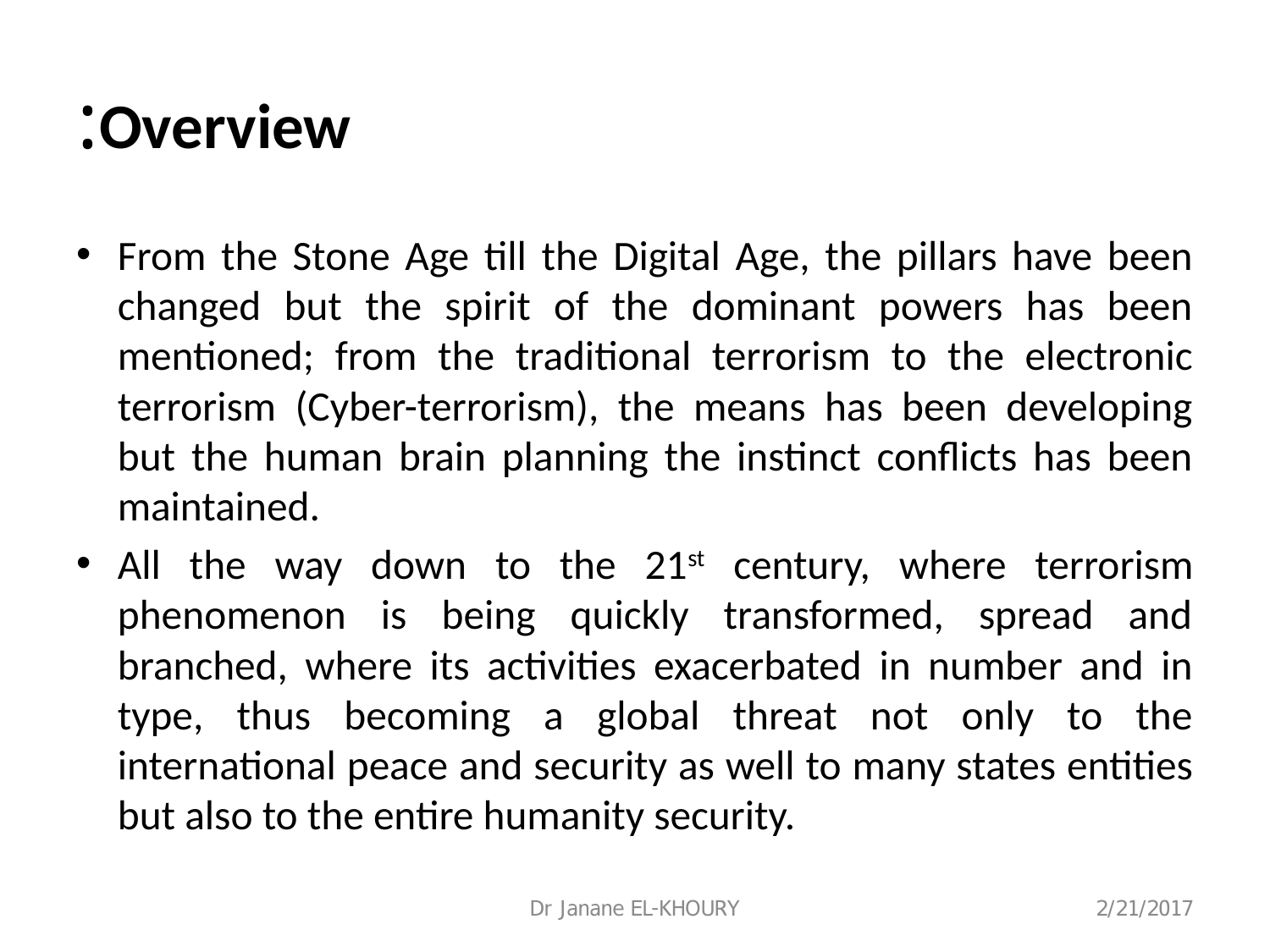

# Overview:
From the Stone Age till the Digital Age, the pillars have been changed but the spirit of the dominant powers has been mentioned; from the traditional terrorism to the electronic terrorism (Cyber-terrorism), the means has been developing but the human brain planning the instinct conflicts has been maintained.
All the way down to the 21st century, where terrorism phenomenon is being quickly transformed, spread and branched, where its activities exacerbated in number and in type, thus becoming a global threat not only to the international peace and security as well to many states entities but also to the entire humanity security.

Dr Janane EL-KHOURY
2/21/2017